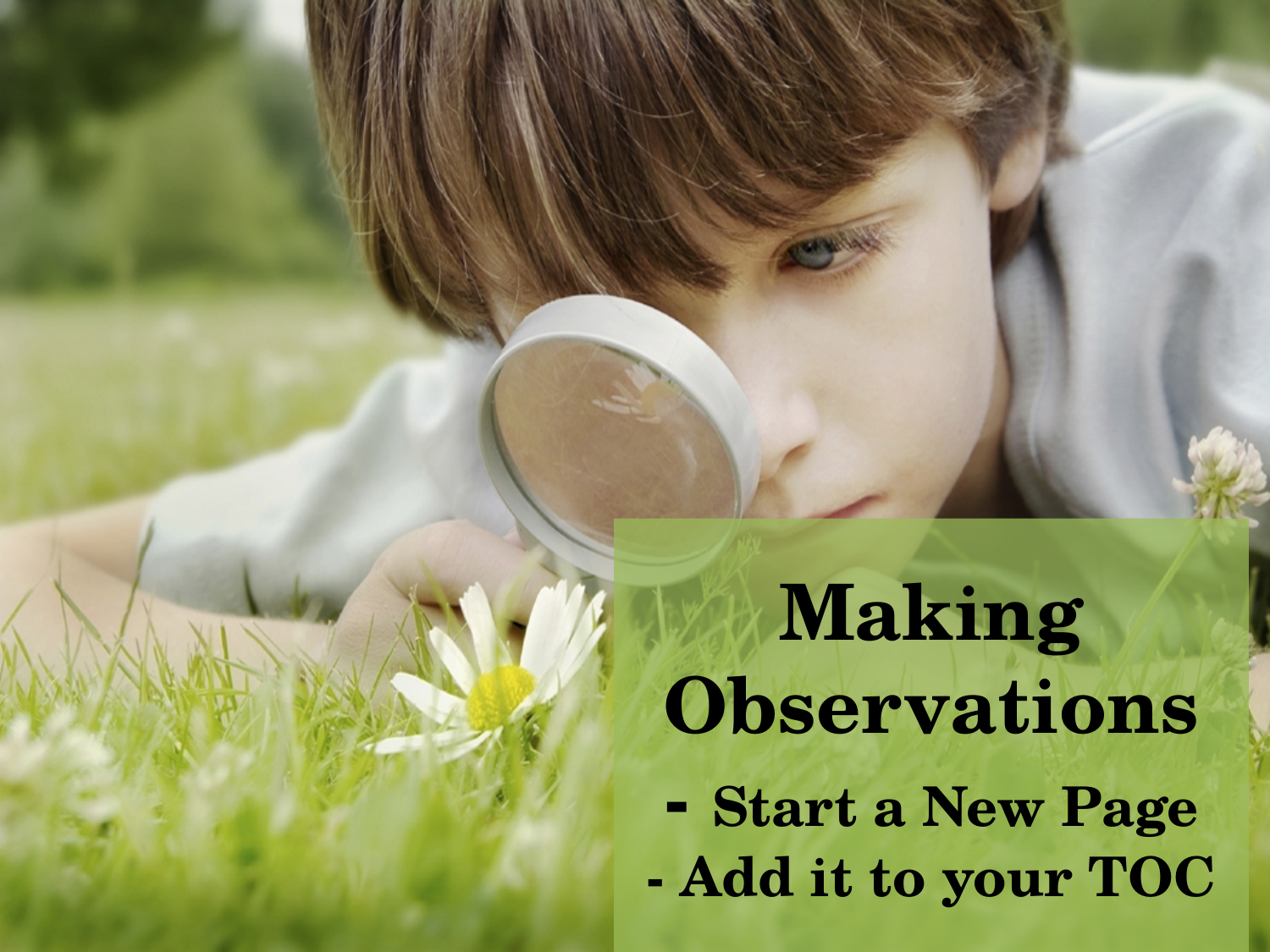

# Making Observations - Start a New Page - Add it to your TOC